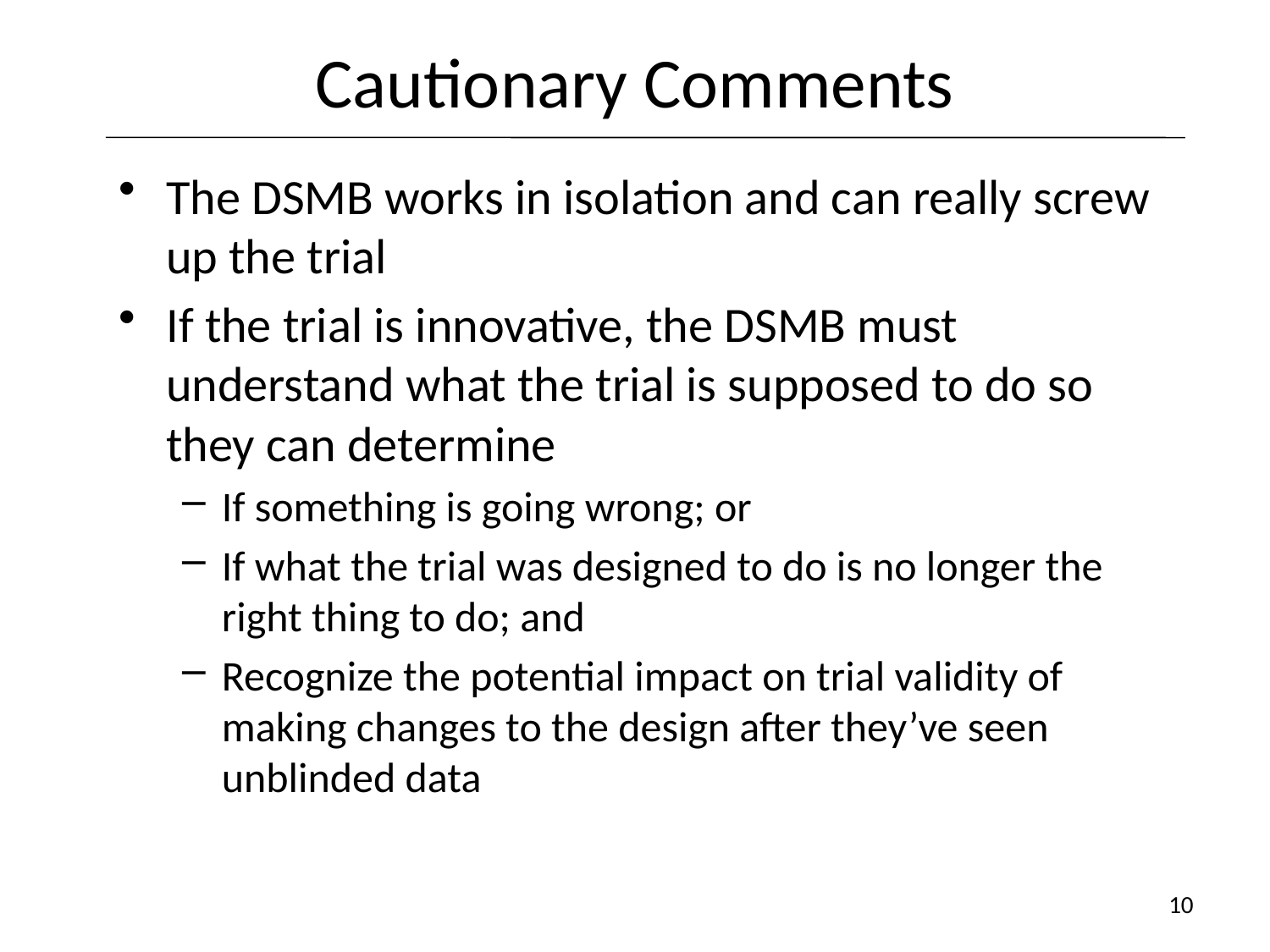

# Cautionary Comments

The DSMB works in isolation and can really screw up the trial
If the trial is innovative, the DSMB must understand what the trial is supposed to do so they can determine
If something is going wrong; or
If what the trial was designed to do is no longer the right thing to do; and
Recognize the potential impact on trial validity of making changes to the design after they’ve seen unblinded data
10